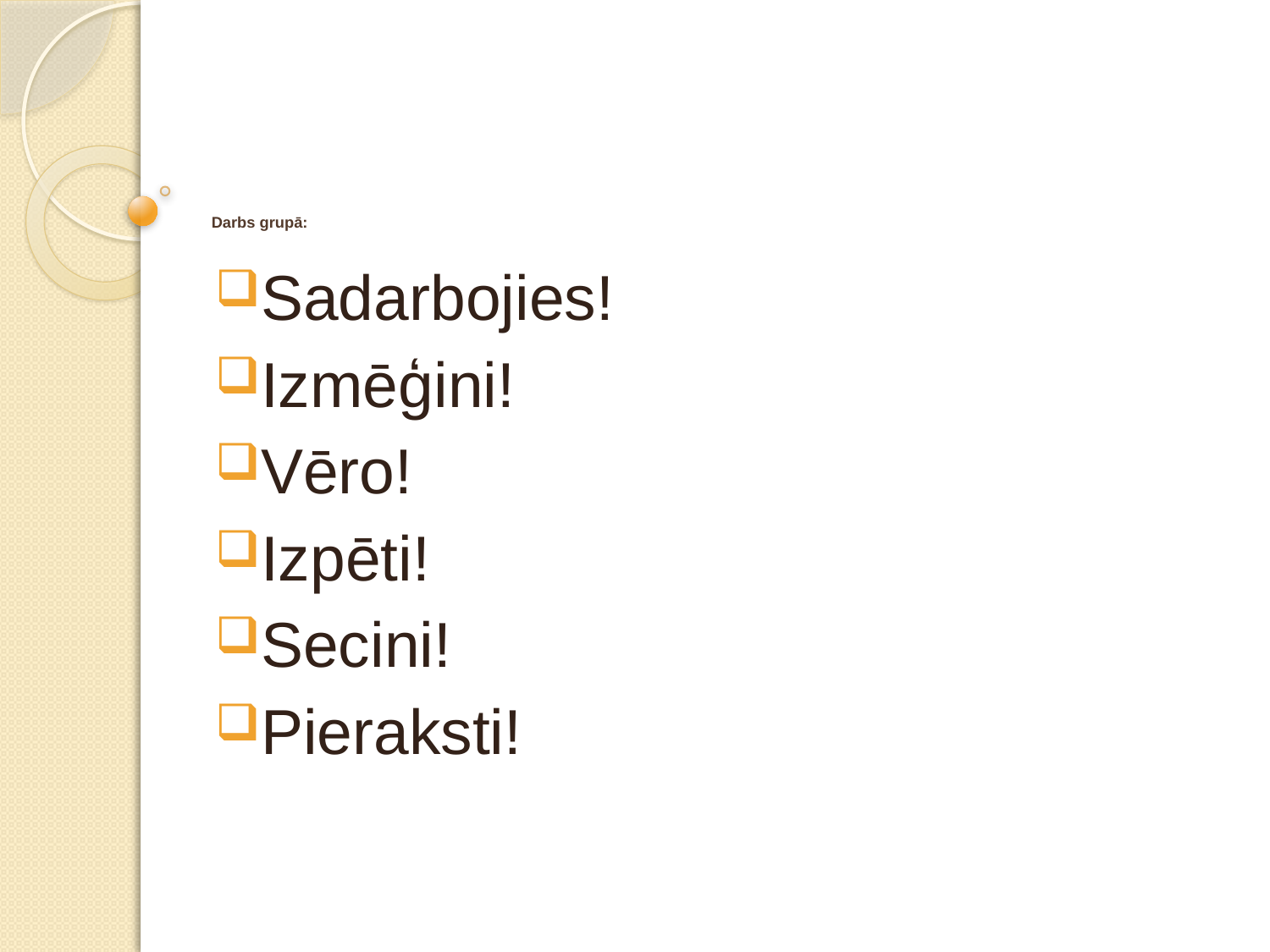

# Darbs grupā:
Sadarbojies!
Izmēģini!
Vēro!
Izpēti!
Secini!
Pieraksti!